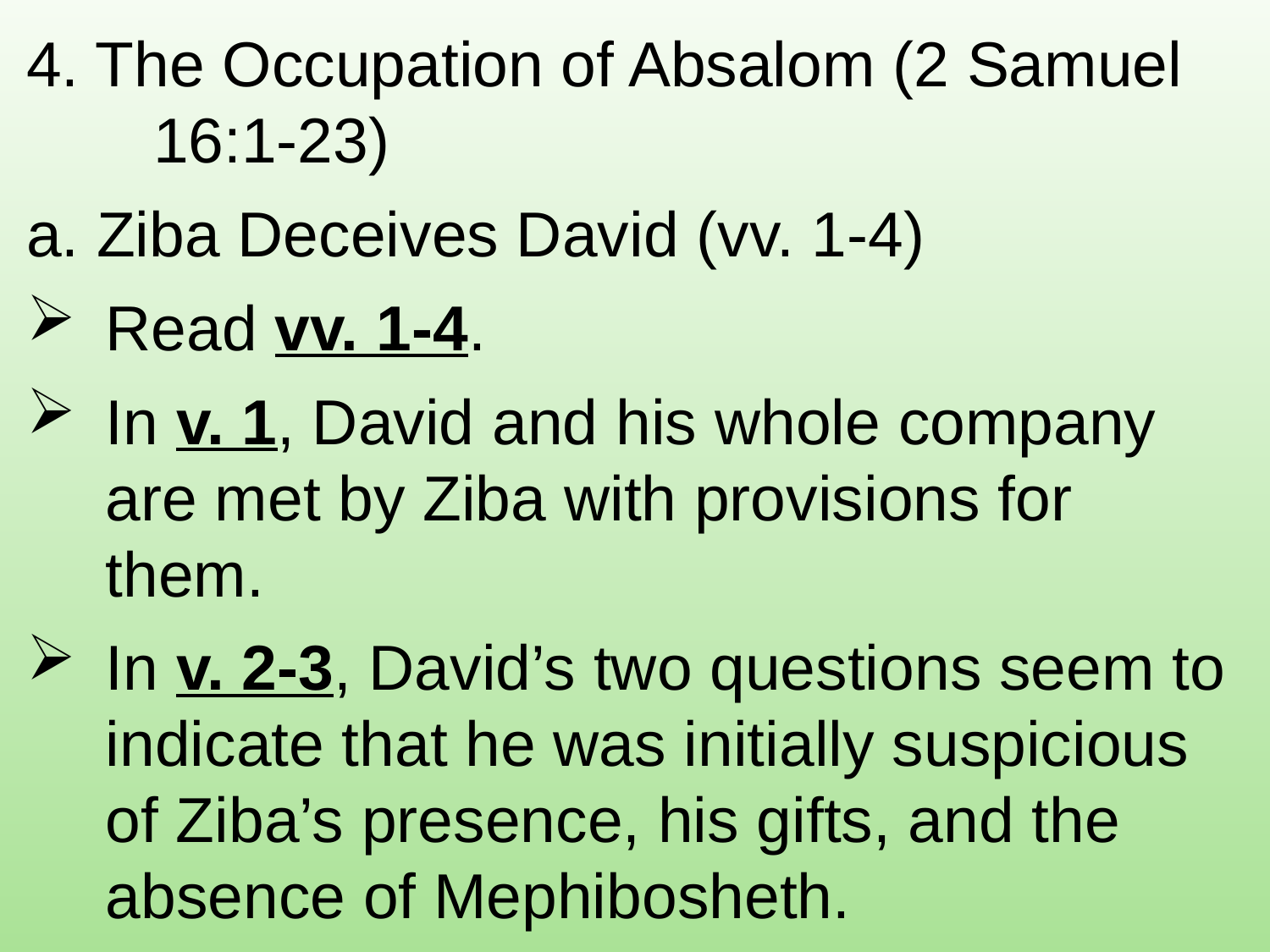

4. The Occupation of Absalom (2 Samuel 	16:1-23)
a. Ziba Deceives David (vv. 1-4)
Read vv. 1-4.
In v. 1, David and his whole company are met by Ziba with provisions for them.
In v. 2-3, David’s two questions seem to indicate that he was initially suspicious of Ziba’s presence, his gifts, and the absence of Mephibosheth.